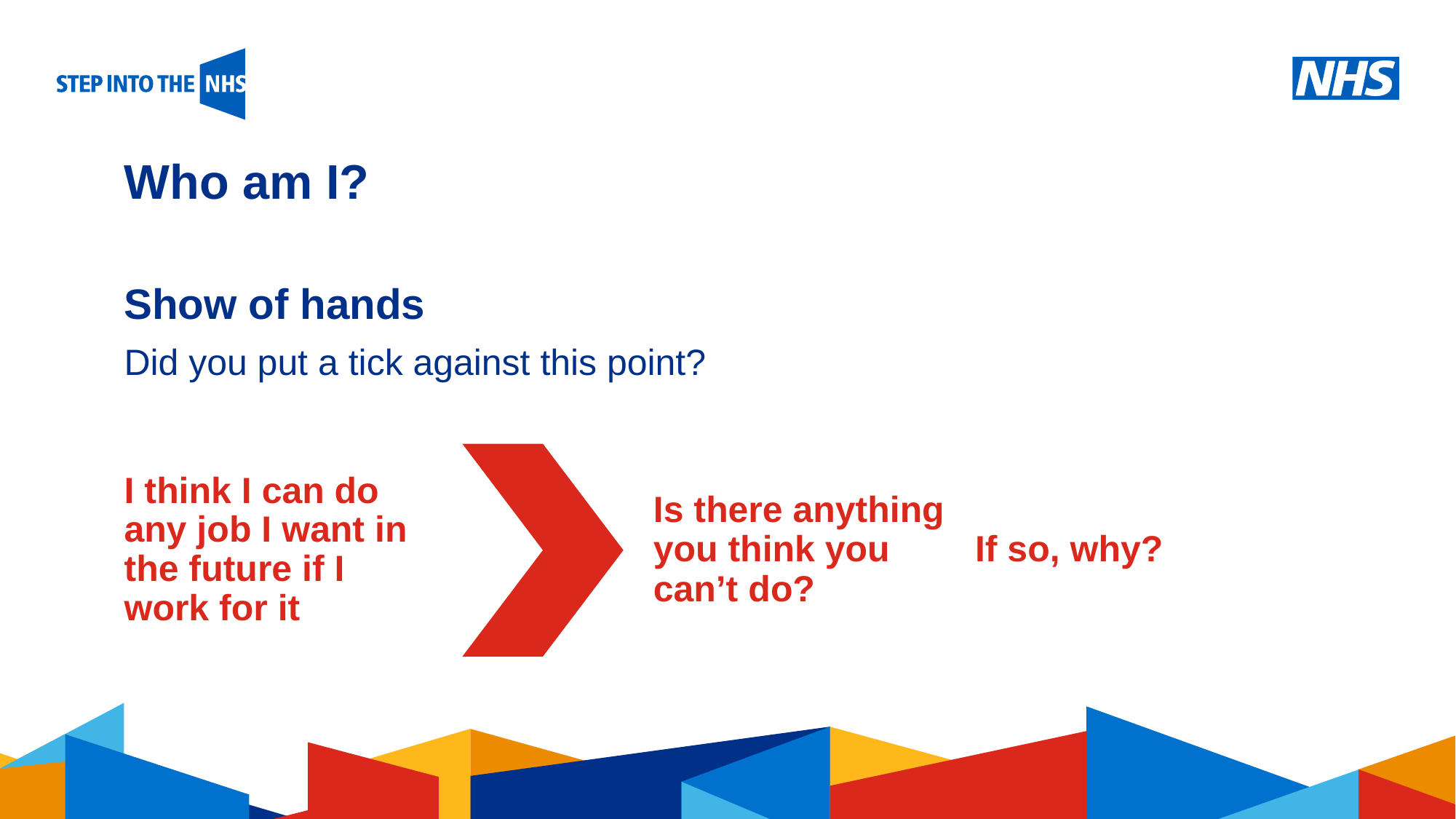

# Who am I?
Show of hands
Did you put a tick against this point?
I think I can do any job I want in the future if I work for it

Is there anything you think you can’t do?
If so, why?